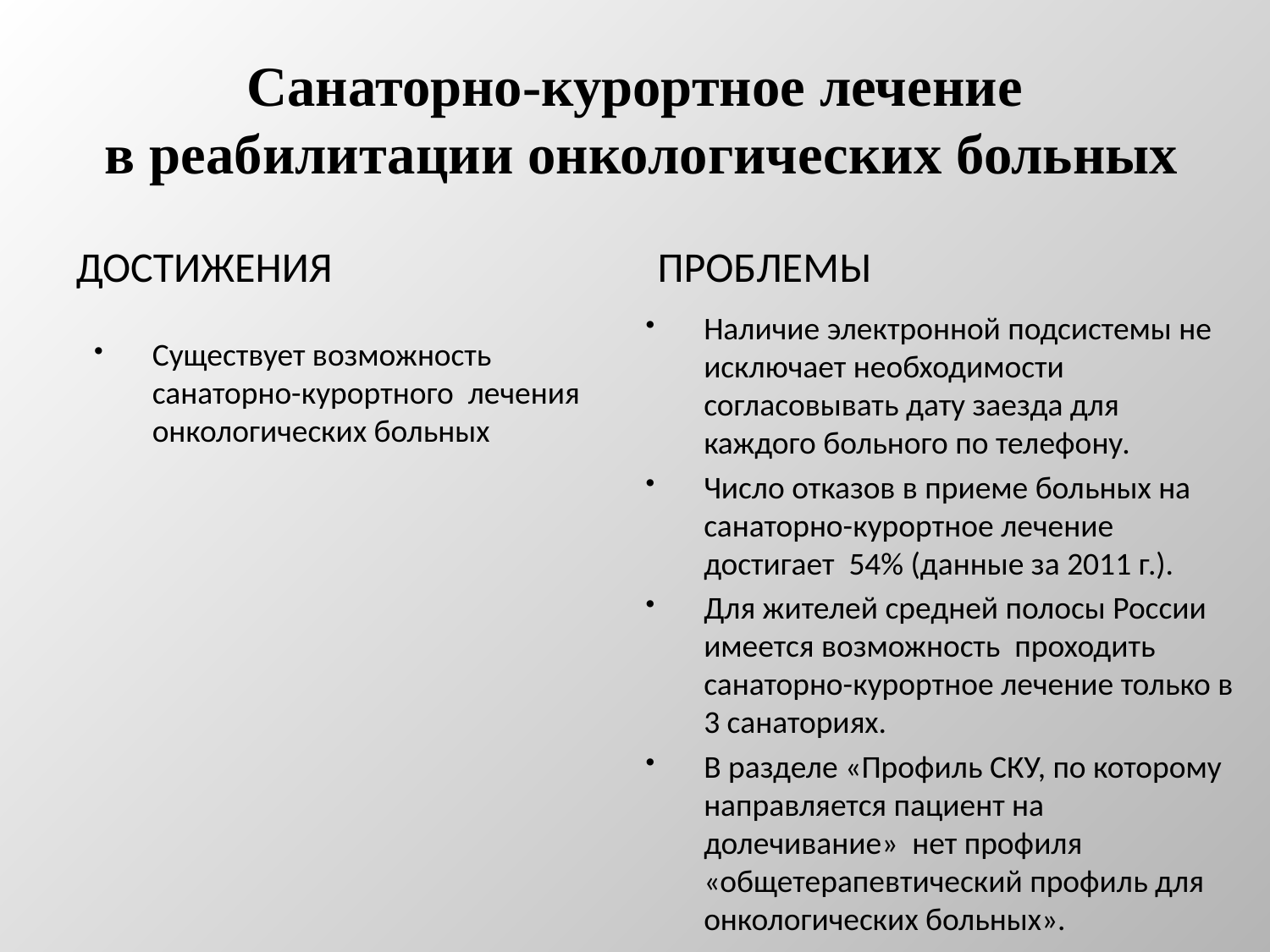

# Санаторно-курортное лечение в реабилитации онкологических больных
Достижения
Проблемы
Наличие электронной подсистемы не исключает необходимости согласовывать дату заезда для каждого больного по телефону.
Число отказов в приеме больных на санаторно-курортное лечение  достигает  54% (данные за 2011 г.).
Для жителей средней полосы России  имеется возможность  проходить санаторно-курортное лечение только в 3 санаториях.
В разделе «Профиль СКУ, по которому направляется пациент на долечивание»  нет профиля  «общетерапевтический профиль для онкологических больных».
Существует возможность санаторно-курортного  лечения онкологических больных